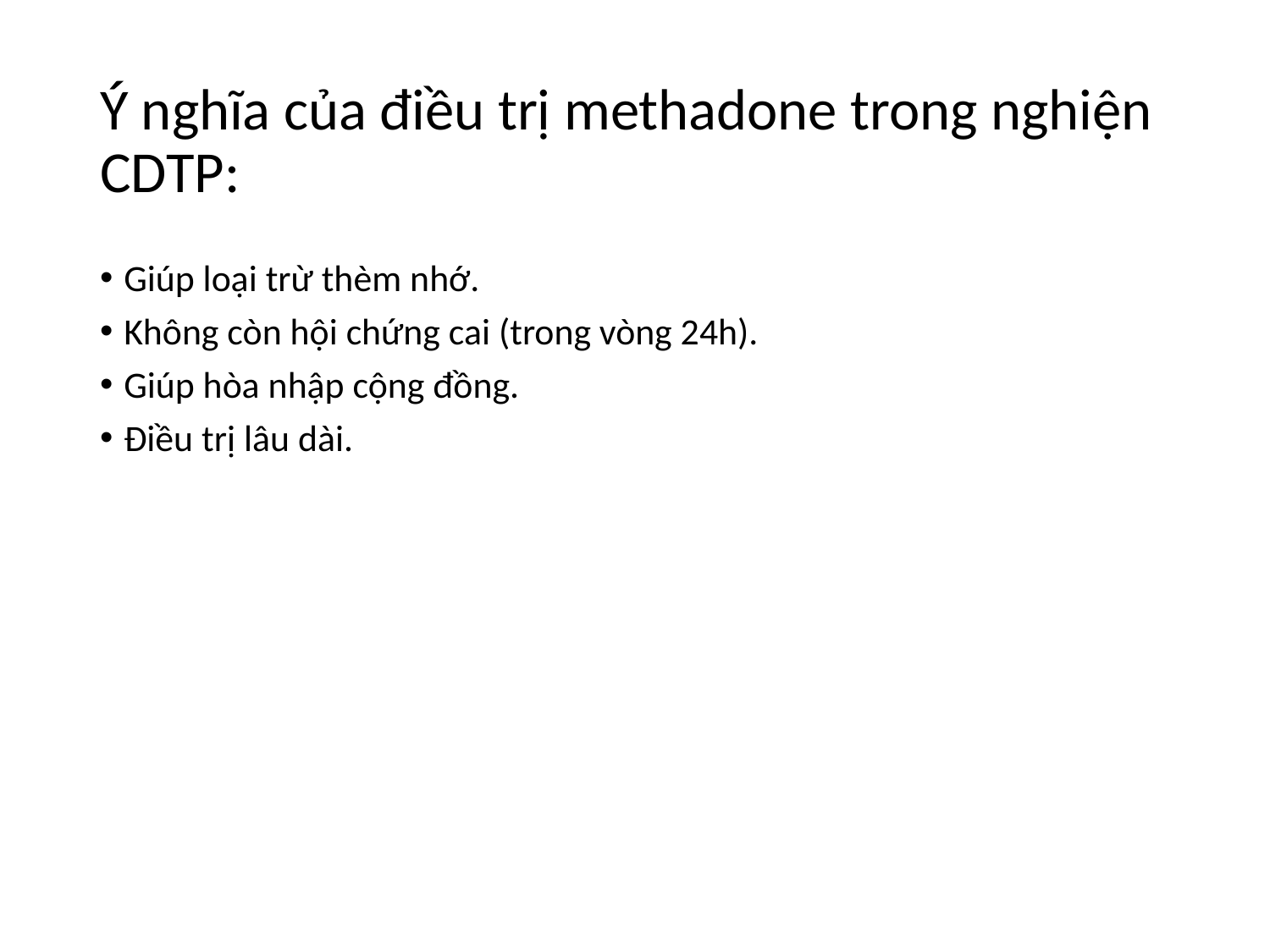

# Ý nghĩa của điều trị methadone trong nghiện CDTP:
Giúp loại trừ thèm nhớ.
Không còn hội chứng cai (trong vòng 24h).
Giúp hòa nhập cộng đồng.
Điều trị lâu dài.